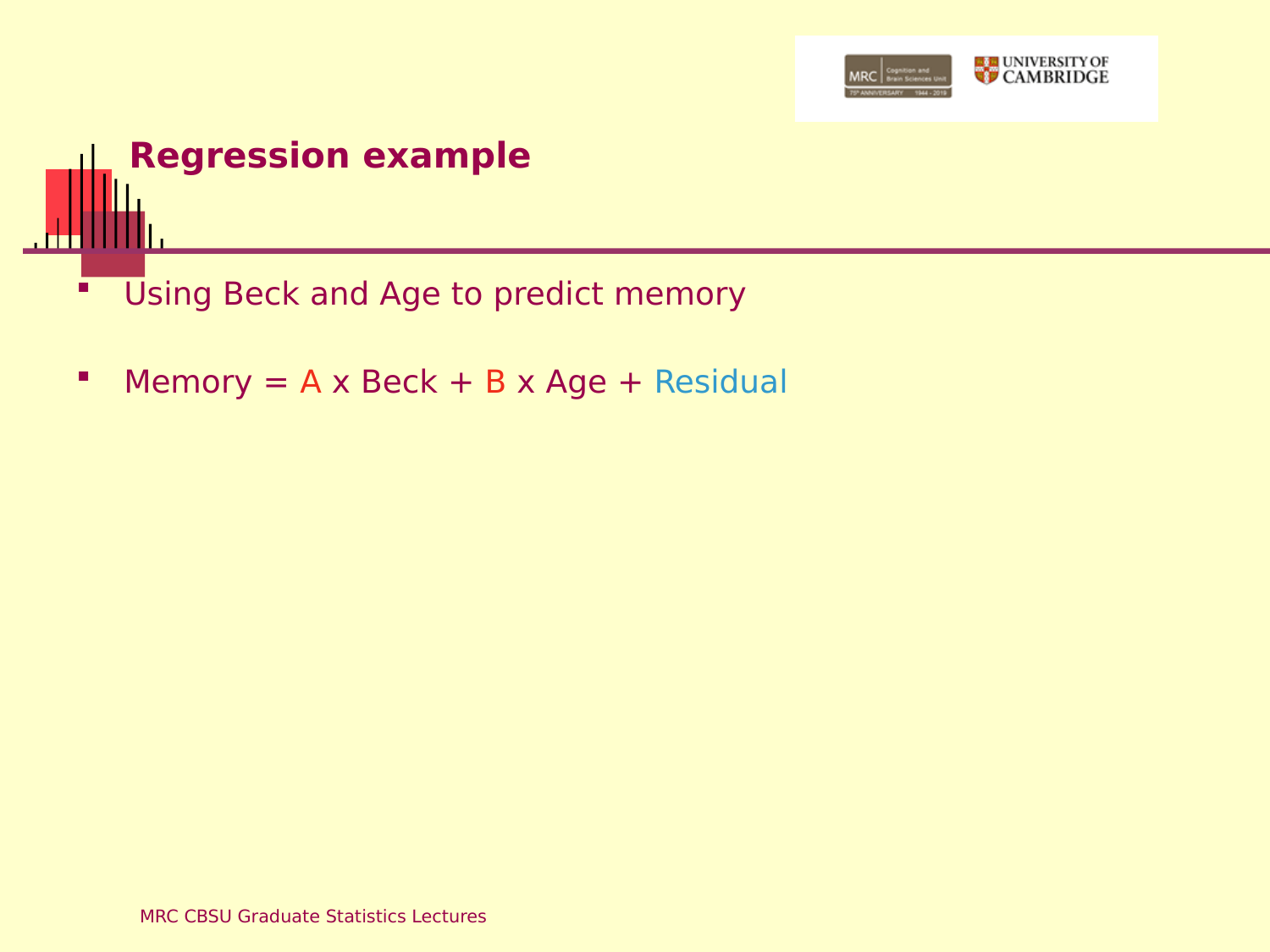

# Regression example

Using Beck and Age to predict memory

Memory = A x Beck + B x Age + Residual
MRC CBSU Graduate Statistics Lectures